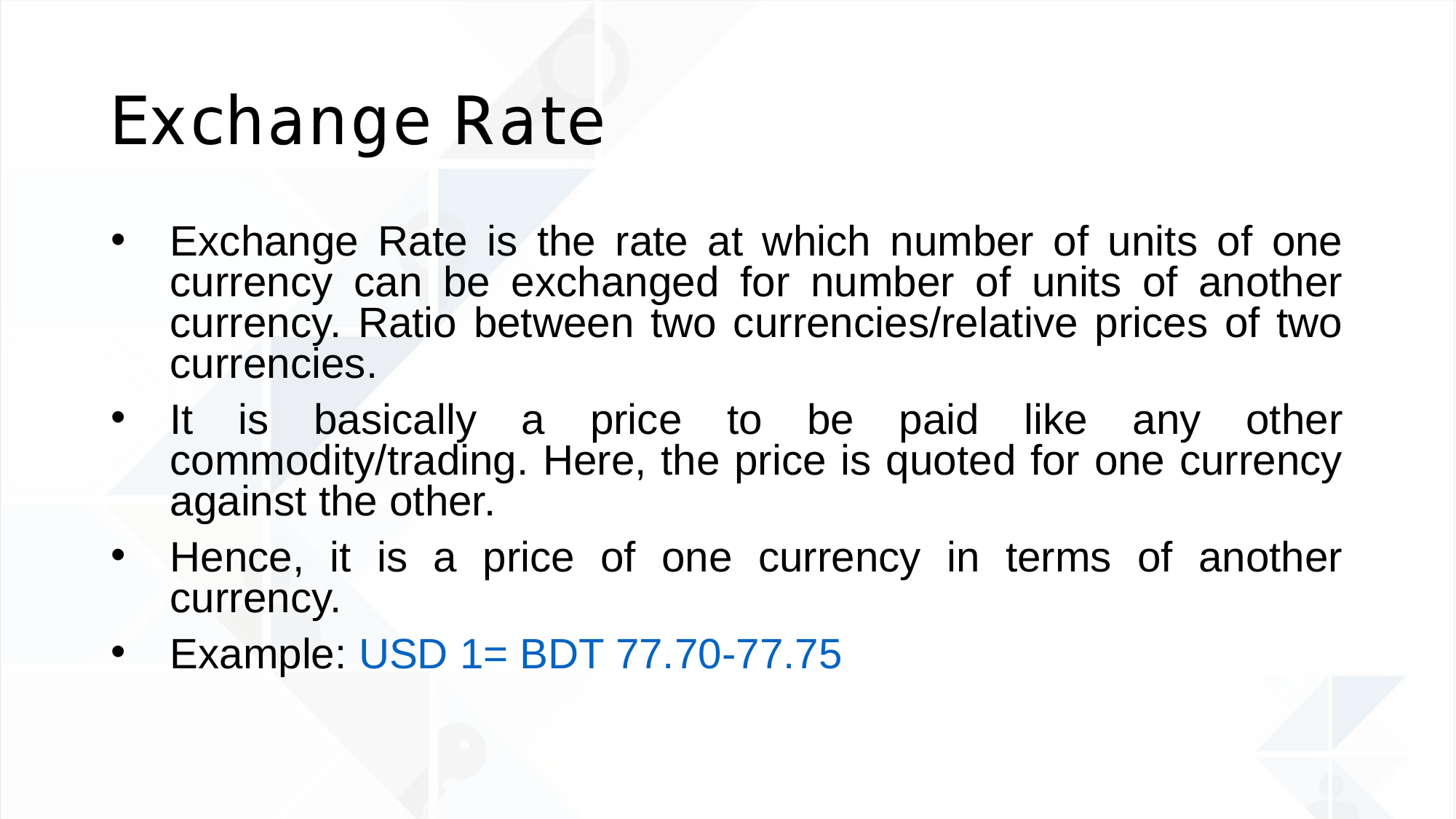

# Exchange Rate
Exchange Rate is the rate at which number of units of one currency can be exchanged for number of units of another currency. Ratio between two currencies/relative prices of two currencies.
It is basically a price to be paid like any other commodity/trading. Here, the price is quoted for one currency against the other.
Hence, it is a price of one currency in terms of another currency.
Example: USD 1= BDT 77.70-77.75